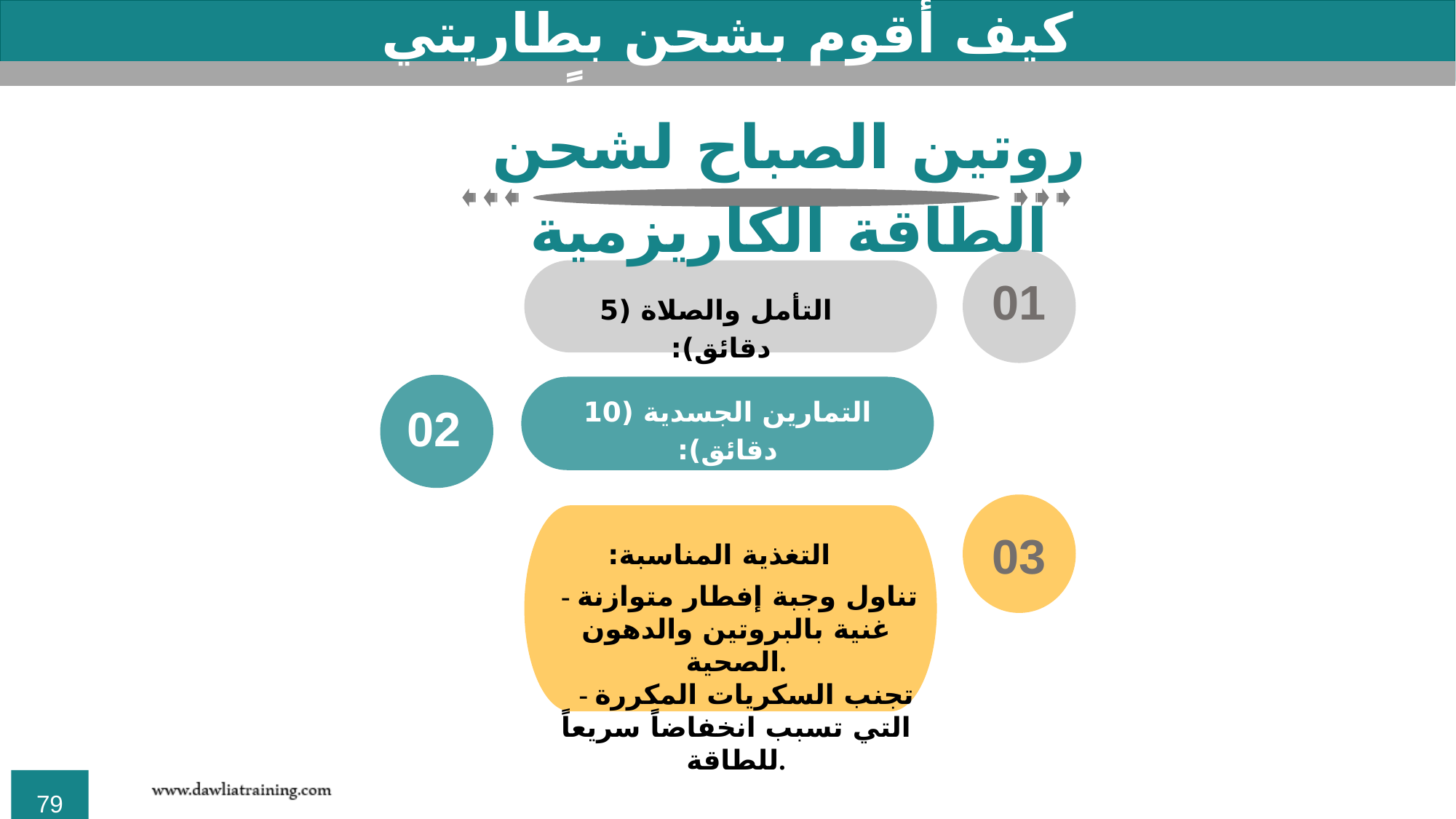

كيف أقوم بشحن بطاريتي الداخلية يومياً؟
روتين الصباح لشحن الطاقة الكاريزمية

01
التأمل والصلاة (5 دقائق):

التمارين الجسدية (10 دقائق):
02

03
التغذية المناسبة:
 - تناول وجبة إفطار متوازنة غنية بالبروتين والدهون الصحية.
   - تجنب السكريات المكررة التي تسبب انخفاضاً سريعاً للطاقة.